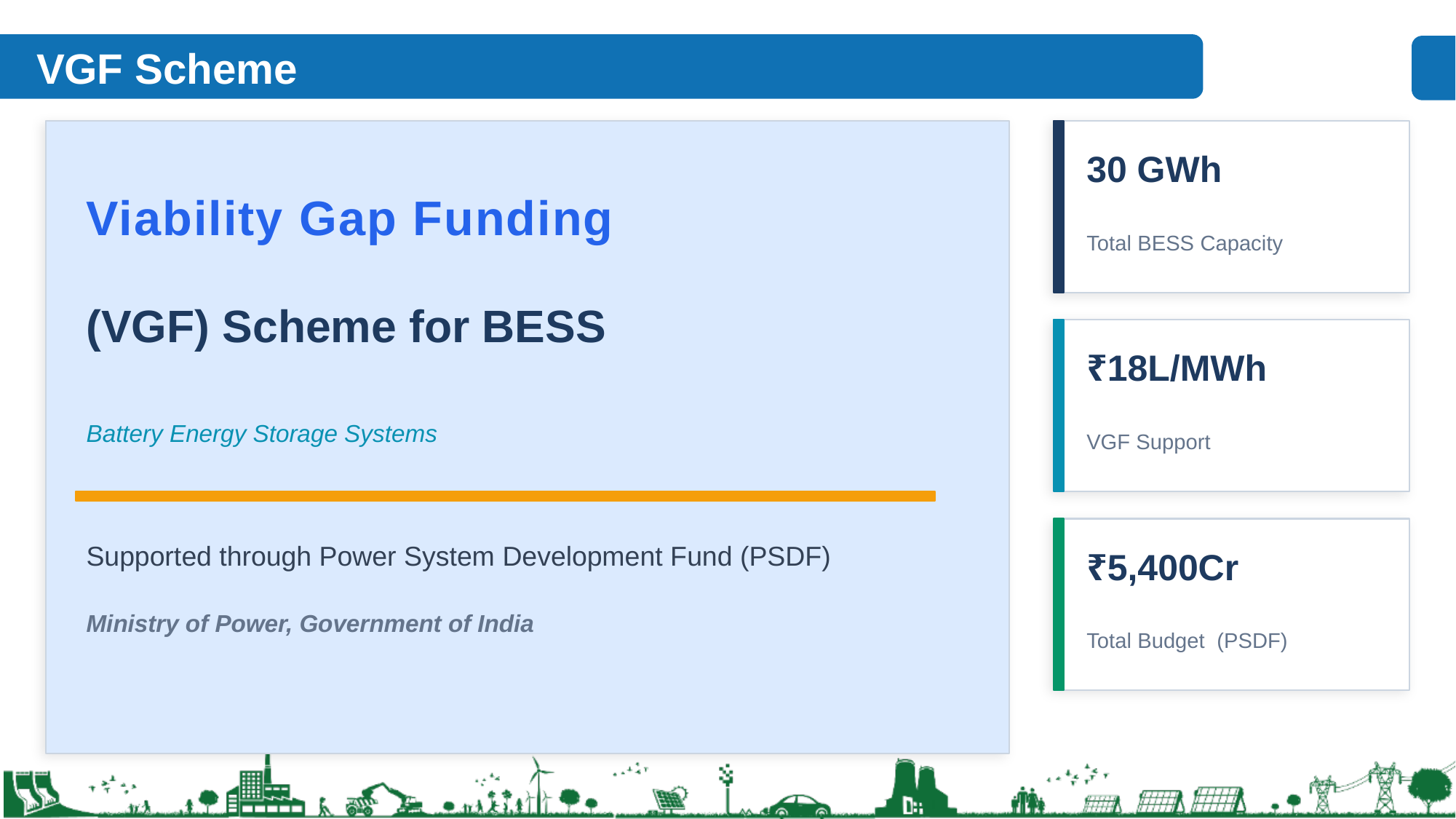

VGF Scheme

30 GWh
Viability Gap Funding
Total BESS Capacity
(VGF) Scheme for BESS

₹18L/MWh
Battery Energy Storage Systems
VGF Support

Supported through Power System Development Fund (PSDF)

₹5,400Cr
Ministry of Power, Government of India
Total Budget  (PSDF)